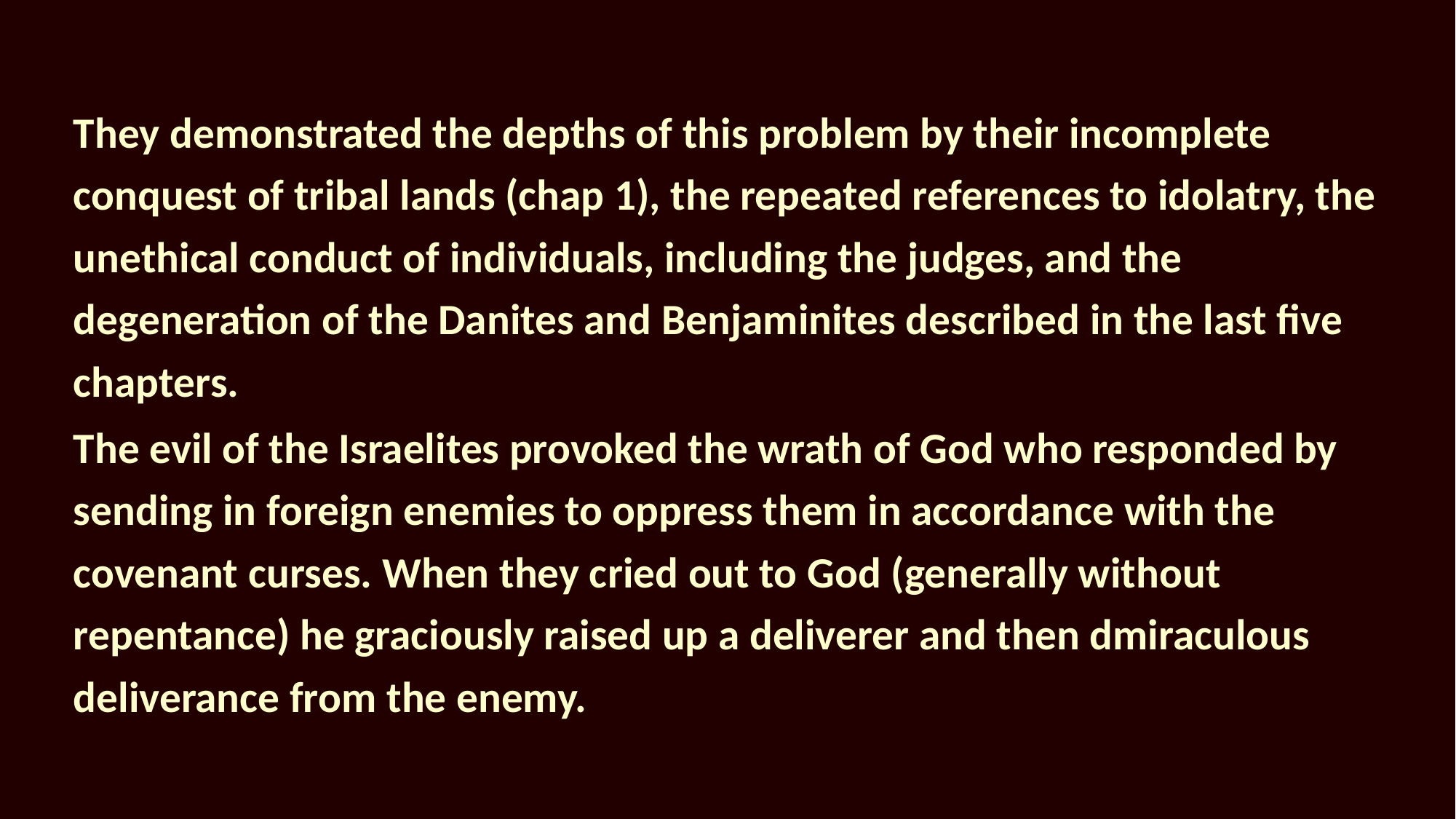

They demonstrated the depths of this problem by their incomplete conquest of tribal lands (chap 1), the repeated references to idolatry, the unethical conduct of individuals, including the judges, and the degeneration of the Danites and Benjaminites described in the last five chapters.
The evil of the Israelites provoked the wrath of God who responded by sending in foreign enemies to oppress them in accordance with the covenant curses. When they cried out to God (generally without repentance) he graciously raised up a deliverer and then dmiraculous deliverance from the enemy.